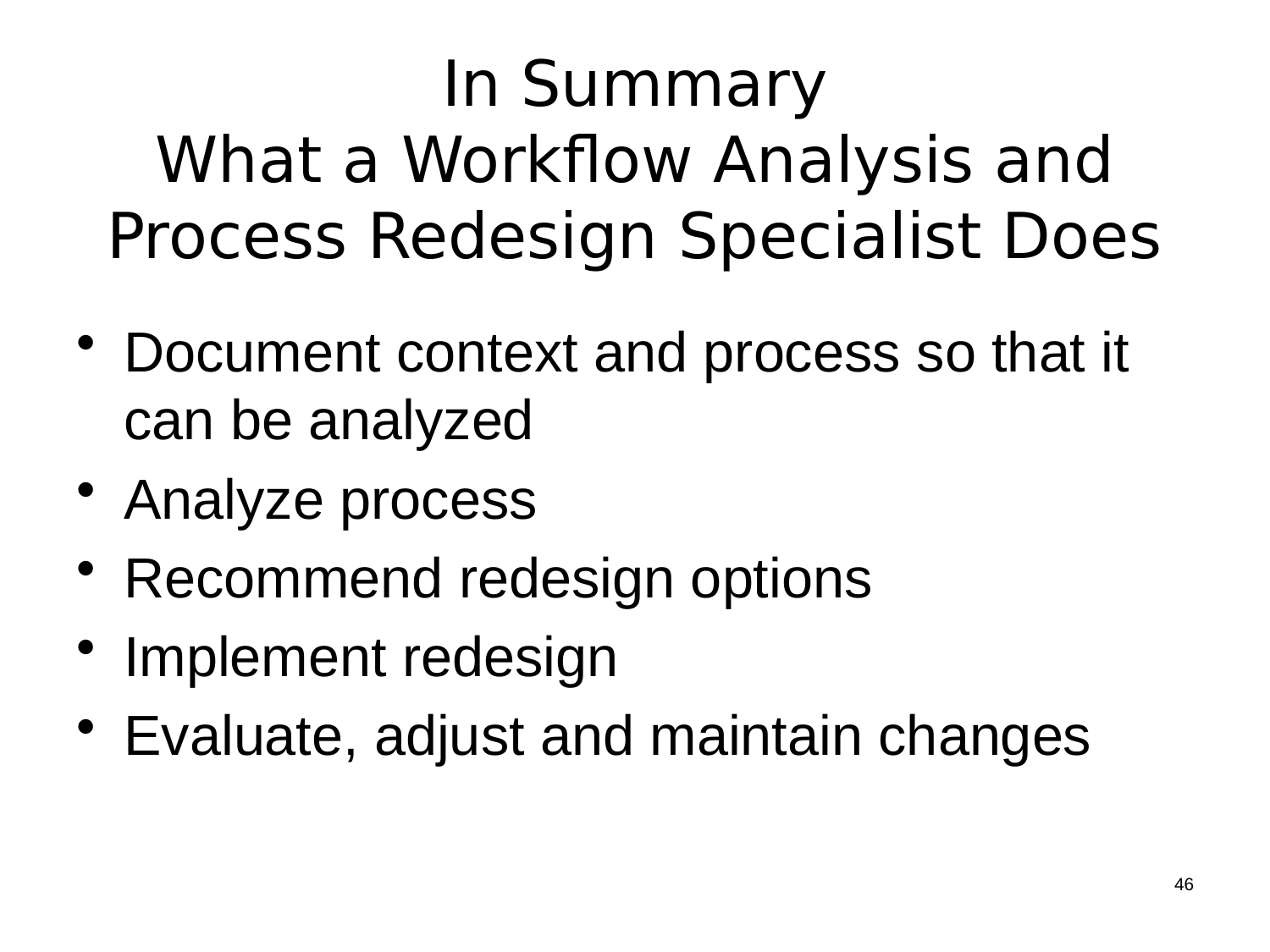

# In Summary What a Workflow Analysis and Process Redesign Specialist Does
Document context and process so that it can be analyzed
Analyze process
Recommend redesign options
Implement redesign
Evaluate, adjust and maintain changes
46